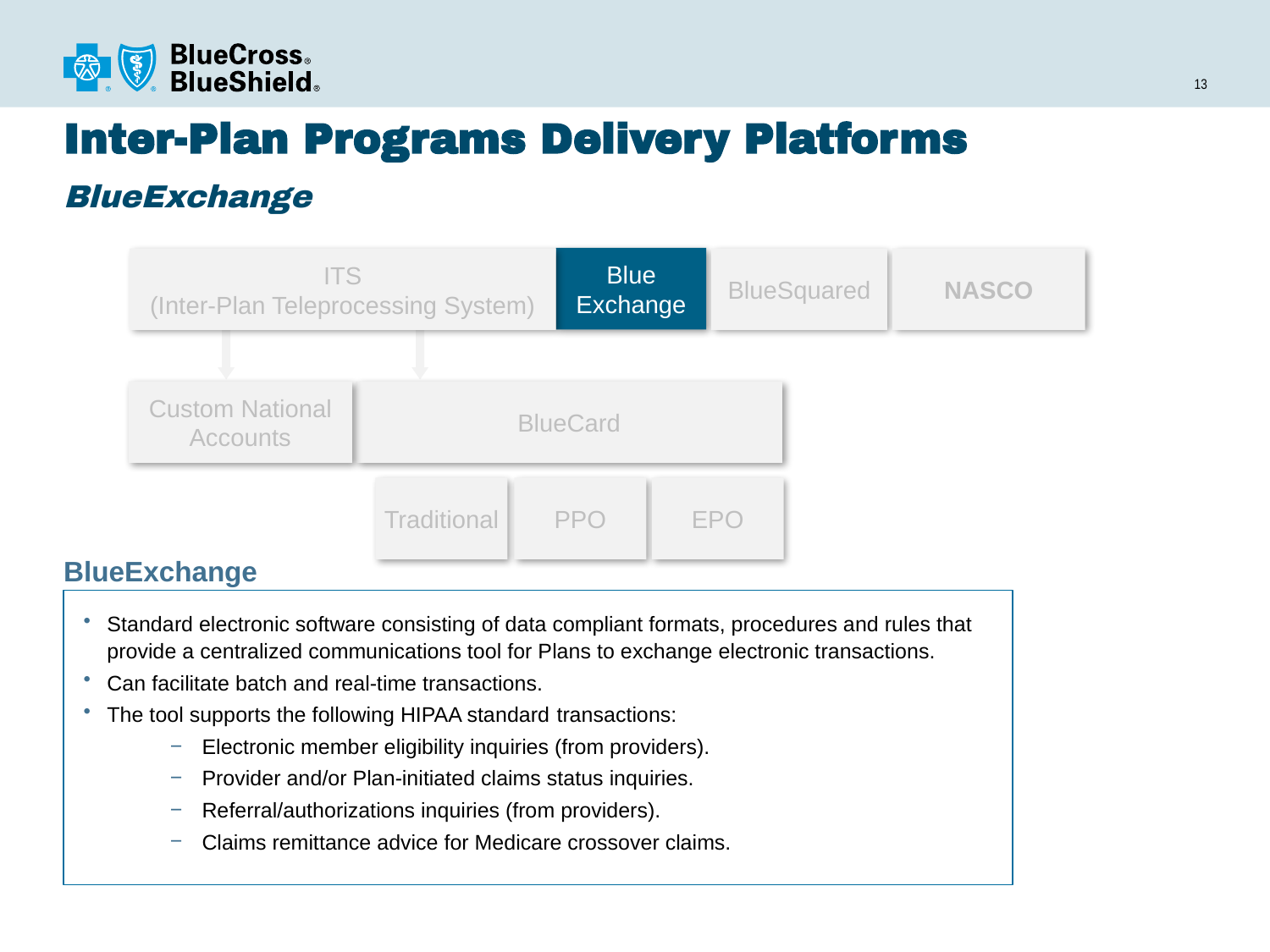

# Inter-Plan Programs Delivery Platforms BlueExchange
Blue
Exchange
ITS
(Inter-Plan Teleprocessing System)
BlueSquared
NASCO

Custom National Accounts
BlueCard
Traditional
PPO
EPO
BlueExchange

Standard electronic software consisting of data compliant formats, procedures and rules that provide a centralized communications tool for Plans to exchange electronic transactions.
Can facilitate batch and real-time transactions.
The tool supports the following HIPAA standard transactions:
Electronic member eligibility inquiries (from providers).
Provider and/or Plan-initiated claims status inquiries.
Referral/authorizations inquiries (from providers).
Claims remittance advice for Medicare crossover claims.